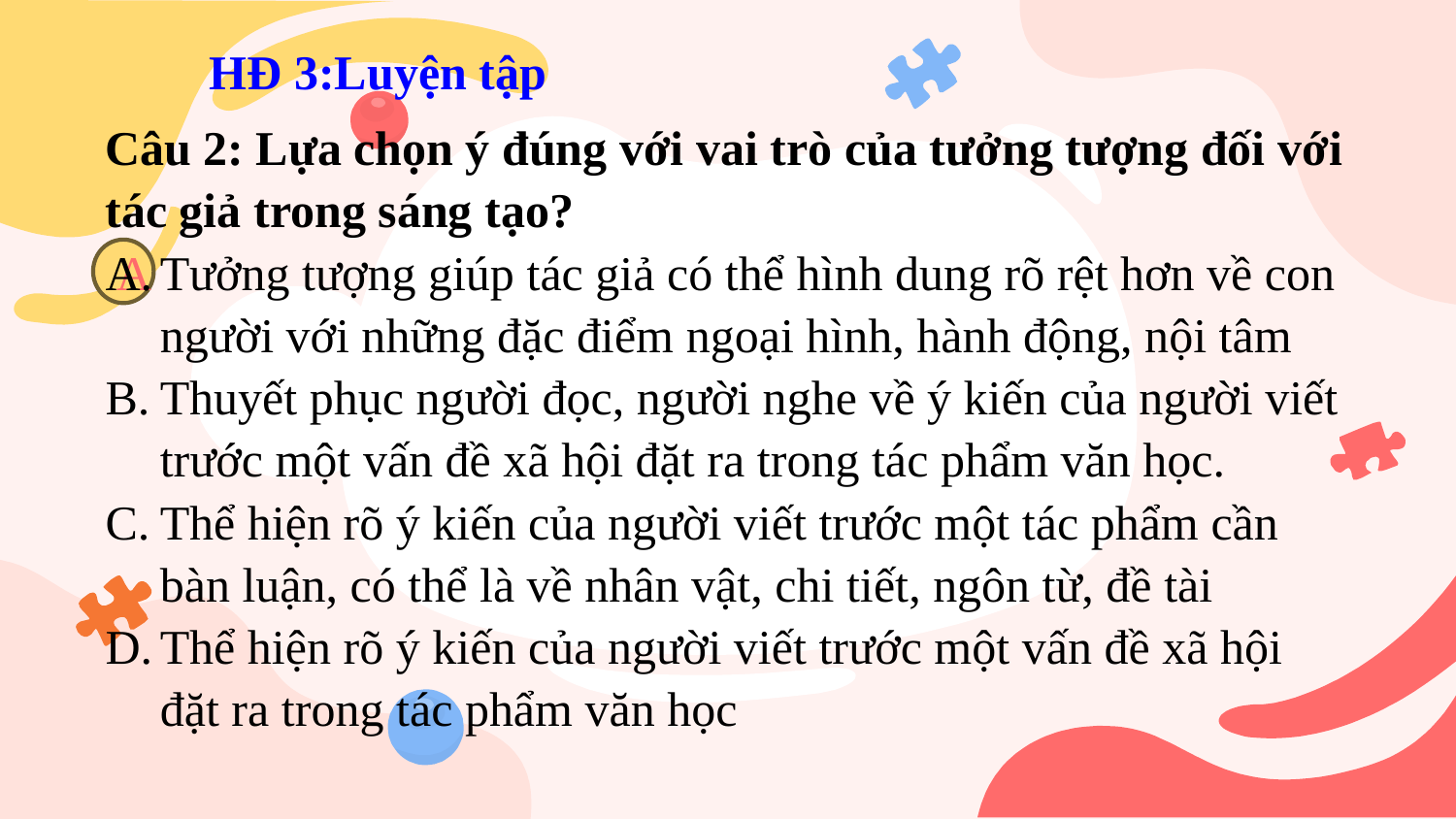

# HĐ 3:Luyện tập
Câu 2: Lựa chọn ý đúng với vai trò của tưởng tượng đối với tác giả trong sáng tạo?
Tưởng tượng giúp tác giả có thể hình dung rõ rệt hơn về con người với những đặc điểm ngoại hình, hành động, nội tâm
Thuyết phục người đọc, người nghe về ý kiến của người viết trước một vấn đề xã hội đặt ra trong tác phẩm văn học.
Thể hiện rõ ý kiến của người viết trước một tác phẩm cần bàn luận, có thể là về nhân vật, chi tiết, ngôn từ, đề tài
Thể hiện rõ ý kiến của người viết trước một vấn đề xã hội đặt ra trong tác phẩm văn học

A